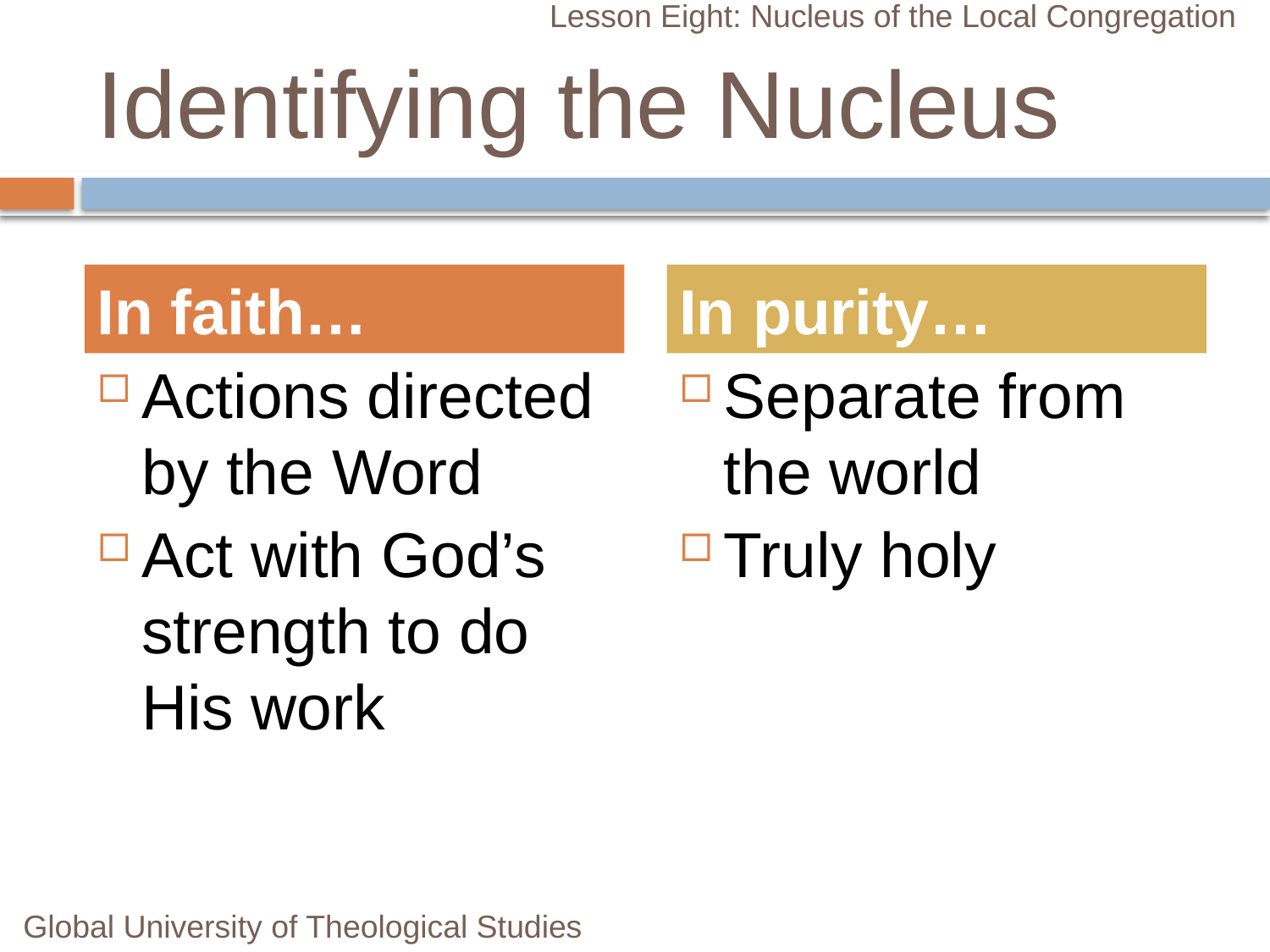

Lesson Eight: Nucleus of the Local Congregation
# Identifying the Nucleus
In faith…
In purity…
Actions directed by the Word
Separate from the world
Act with God’s strength to do His work
Truly holy
Global University of Theological Studies